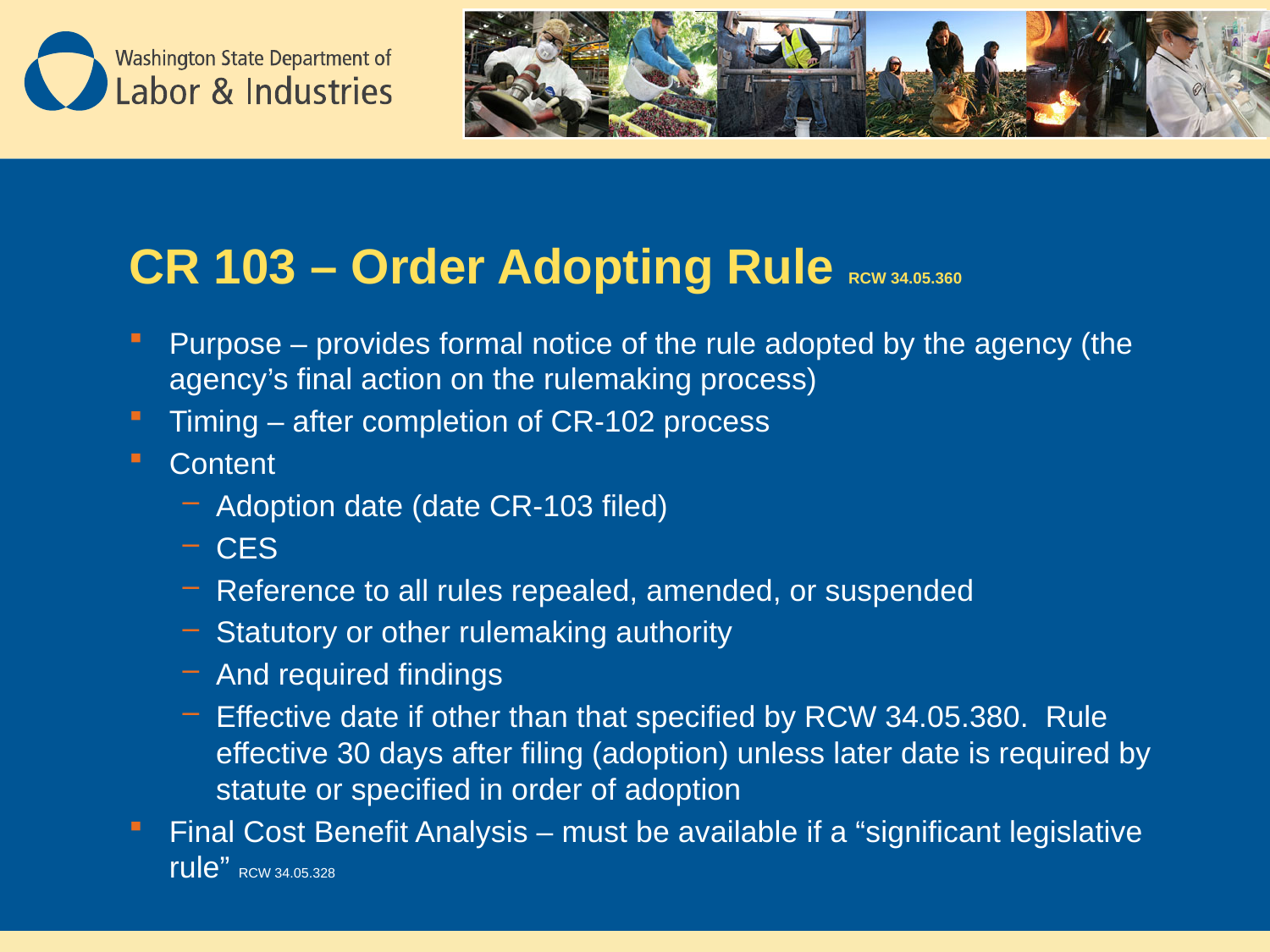

# CR 103 – Order Adopting Rule RCW 34.05.360
Purpose – provides formal notice of the rule adopted by the agency (the agency’s final action on the rulemaking process)
Timing – after completion of CR-102 process
Content
Adoption date (date CR-103 filed)
CES
Reference to all rules repealed, amended, or suspended
Statutory or other rulemaking authority
And required findings
Effective date if other than that specified by RCW 34.05.380.  Rule effective 30 days after filing (adoption) unless later date is required by statute or specified in order of adoption
Final Cost Benefit Analysis – must be available if a “significant legislative rule” RCW 34.05.328